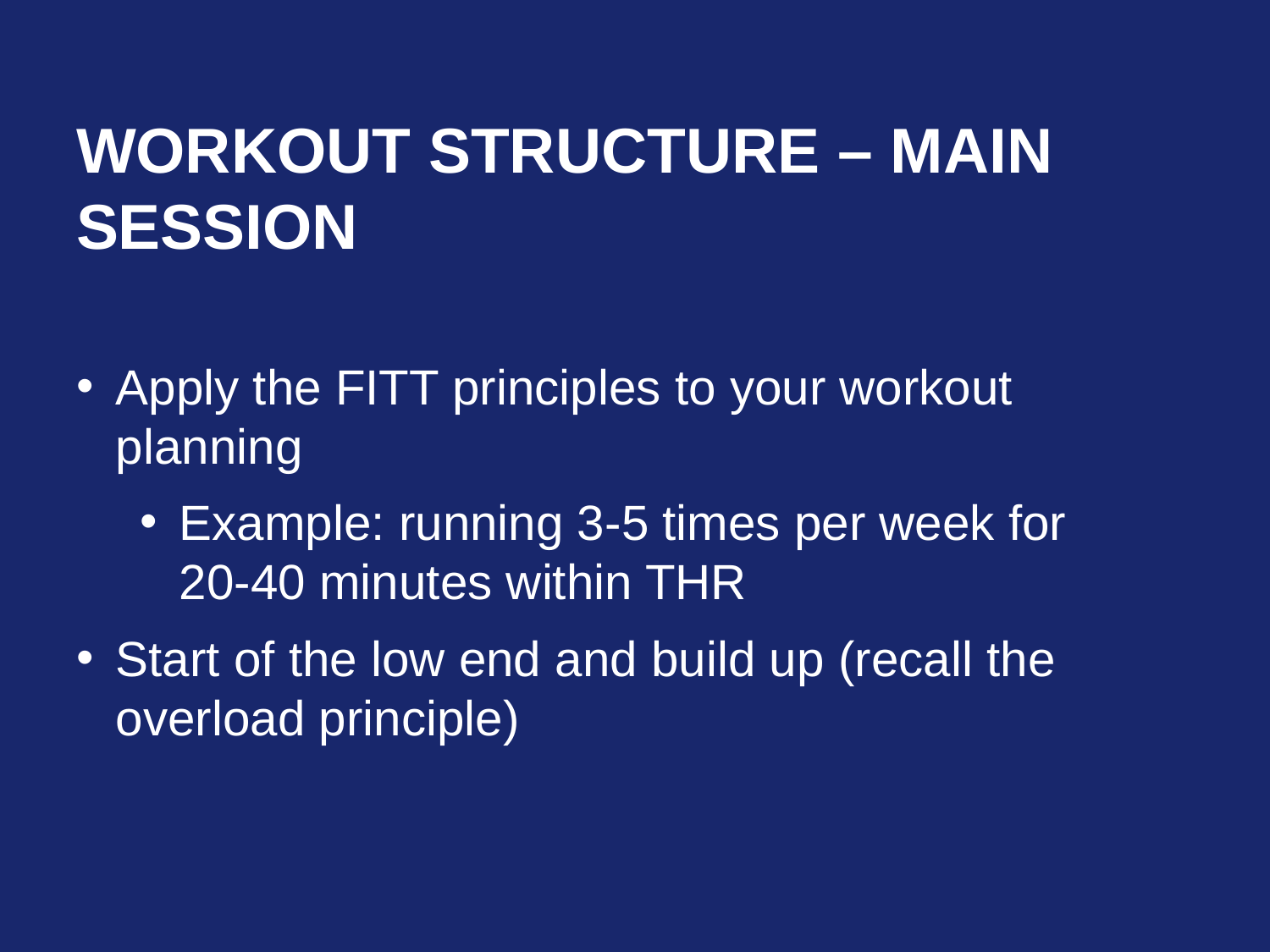

# Workout structure – Main Session
Apply the FITT principles to your workout planning
Example: running 3-5 times per week for 20-40 minutes within THR
Start of the low end and build up (recall the overload principle)